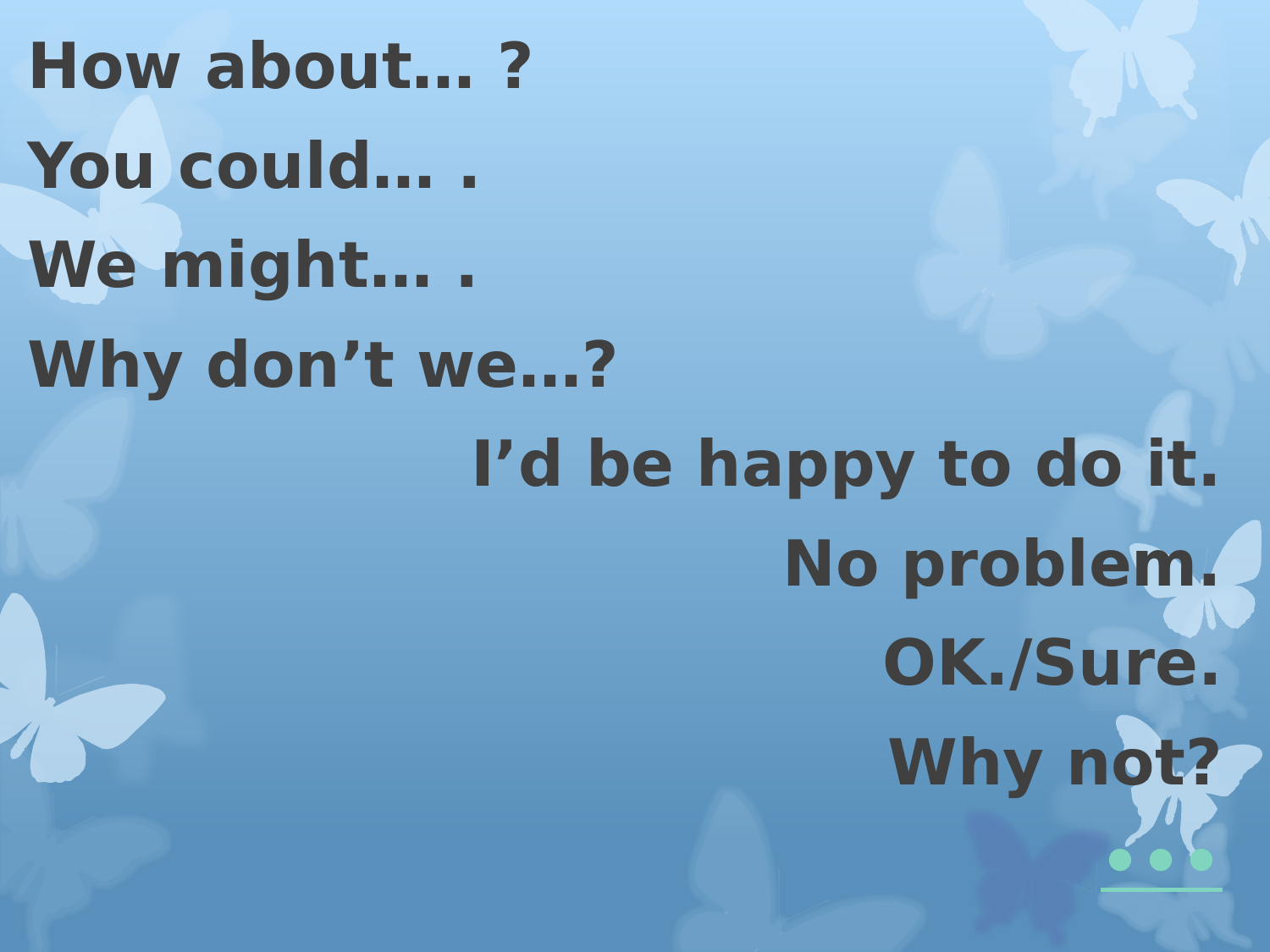

How about… ?
You could… .
We might… .
Why don’t we…?
I’d be happy to do it.
No problem.
OK./Sure.
Why not?
•••
#